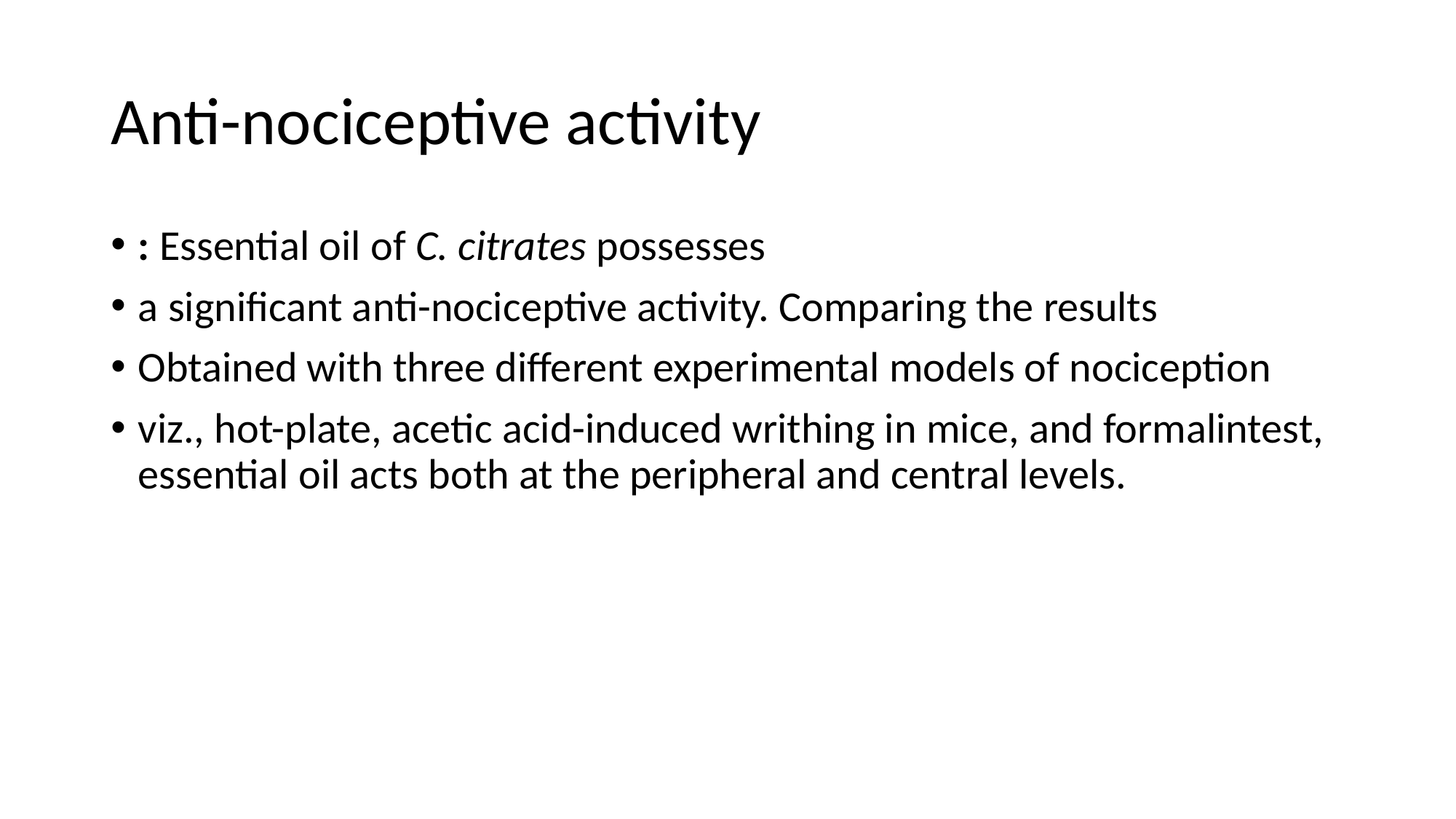

# Anti-nociceptive activity
: Essential oil of C. citrates possesses
a significant anti-nociceptive activity. Comparing the results
Obtained with three different experimental models of nociception
viz., hot-plate, acetic acid-induced writhing in mice, and formalintest, essential oil acts both at the peripheral and central levels.